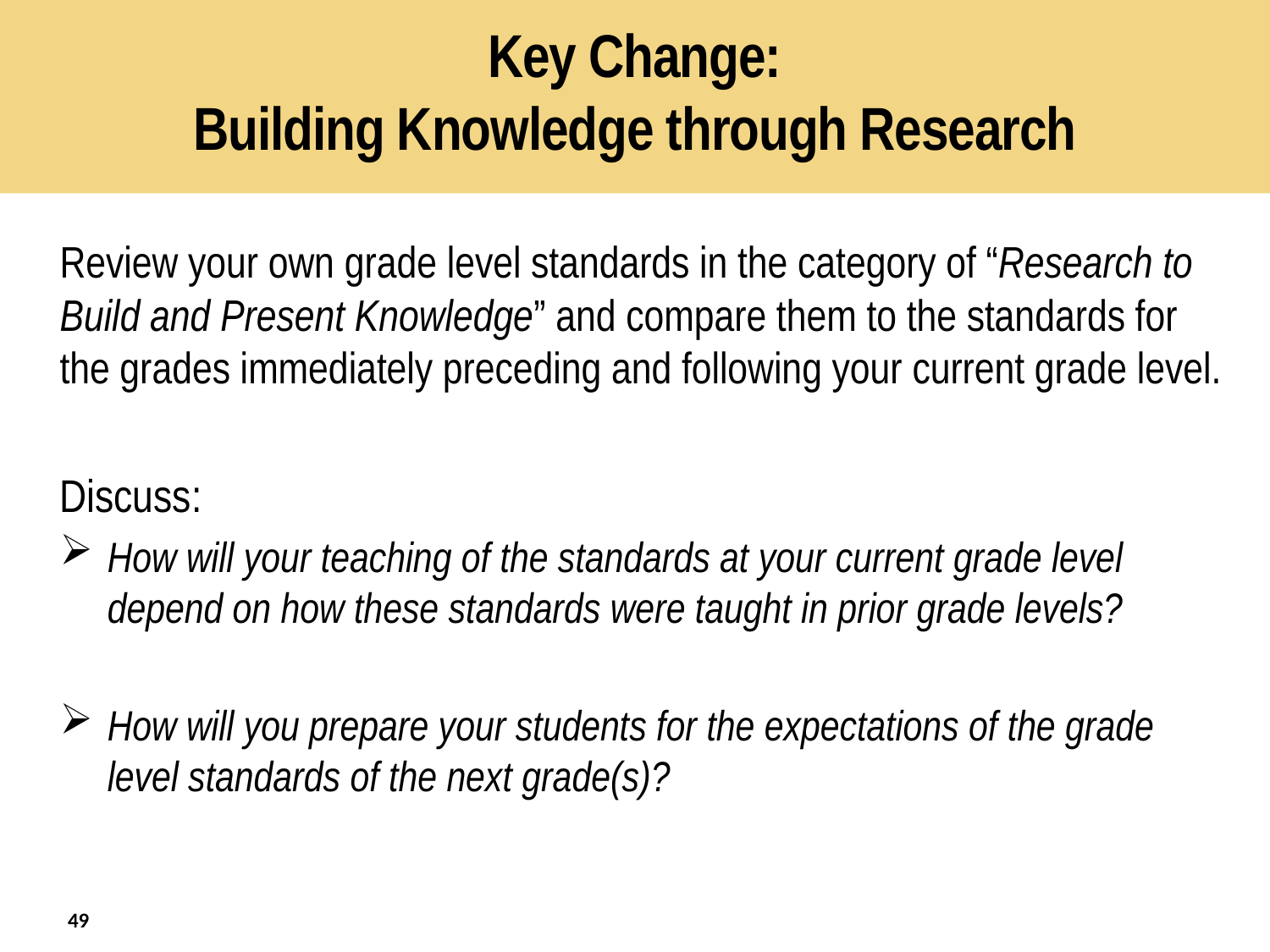

# Key Change: Building Knowledge through Research
Review your own grade level standards in the category of “Research to Build and Present Knowledge” and compare them to the standards for the grades immediately preceding and following your current grade level.

Discuss:
How will your teaching of the standards at your current grade level depend on how these standards were taught in prior grade levels?

How will you prepare your students for the expectations of the grade level standards of the next grade(s)?

49